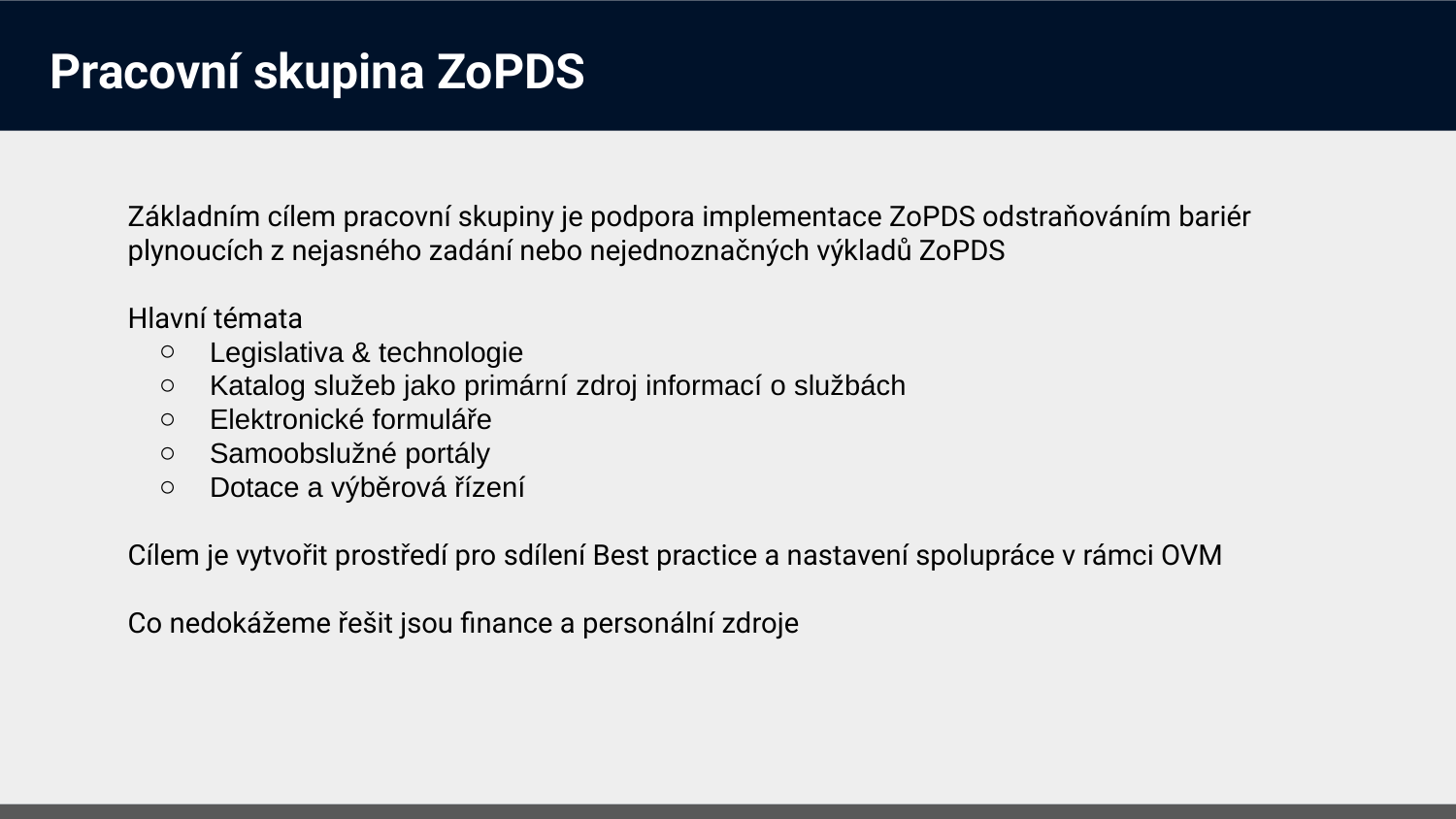

# Pracovní skupina ZoPDS
Základním cílem pracovní skupiny je podpora implementace ZoPDS odstraňováním bariér plynoucích z nejasného zadání nebo nejednoznačných výkladů ZoPDS

Hlavní témata
Legislativa & technologie
Katalog služeb jako primární zdroj informací o službách
Elektronické formuláře
Samoobslužné portály
Dotace a výběrová řízení

Cílem je vytvořit prostředí pro sdílení Best practice a nastavení spolupráce v rámci OVM

Co nedokážeme řešit jsou finance a personální zdroje